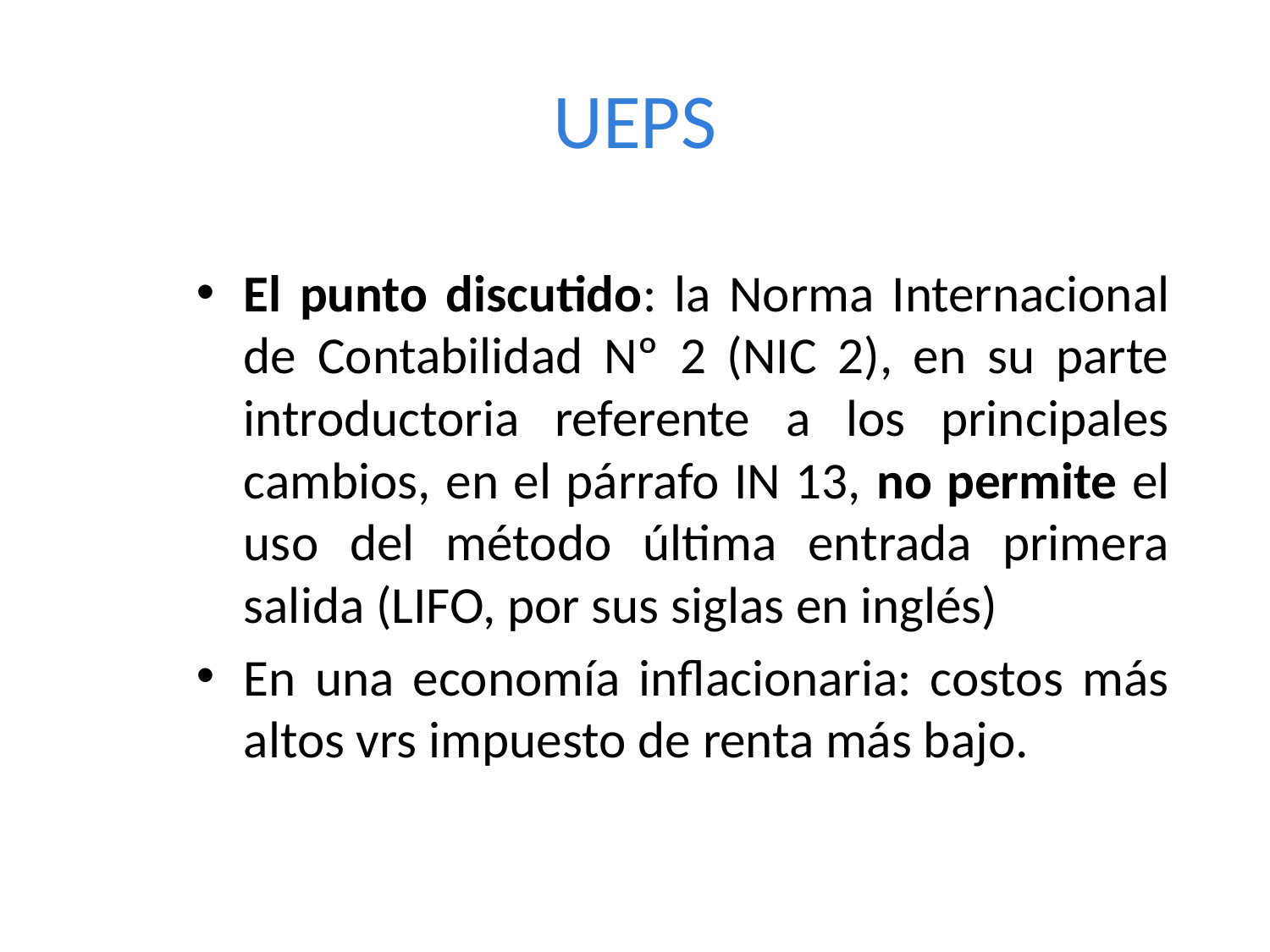

# UEPS
El punto discutido: la Norma Internacional de Contabilidad Nº 2 (NIC 2), en su parte introductoria referente a los principales cambios, en el párrafo IN 13, no permite el uso del método última entrada primera salida (LIFO, por sus siglas en inglés)
En una economía inflacionaria: costos más altos vrs impuesto de renta más bajo.